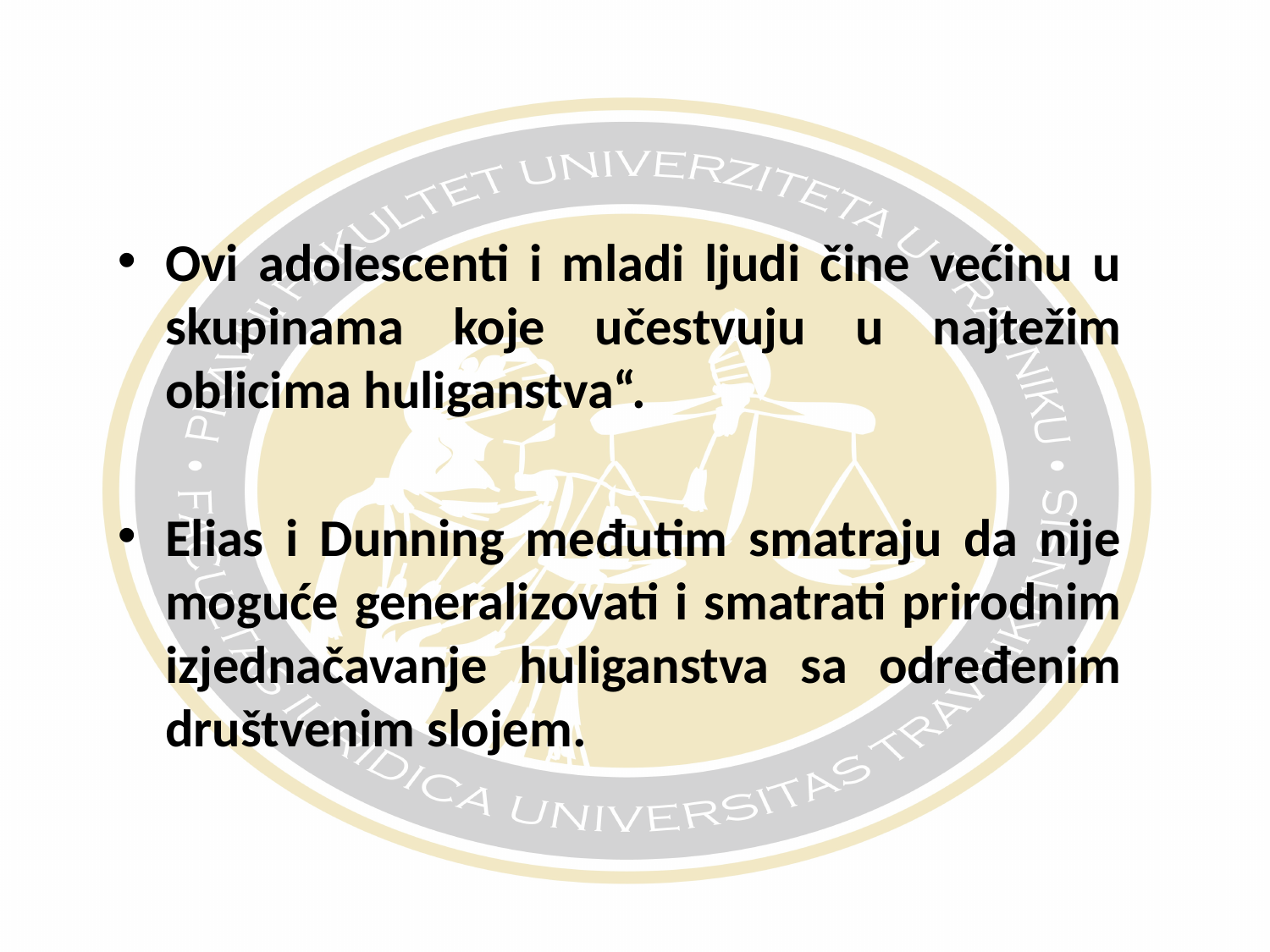

#
Ovi adolescenti i mladi ljudi čine većinu u skupinama koje učestvuju u najtežim oblicima huliganstva“.

Elias i Dunning međutim smatraju da nije moguće generalizovati i smatrati prirodnim izjednačavanje huliganstva sa određenim društvenim slojem.